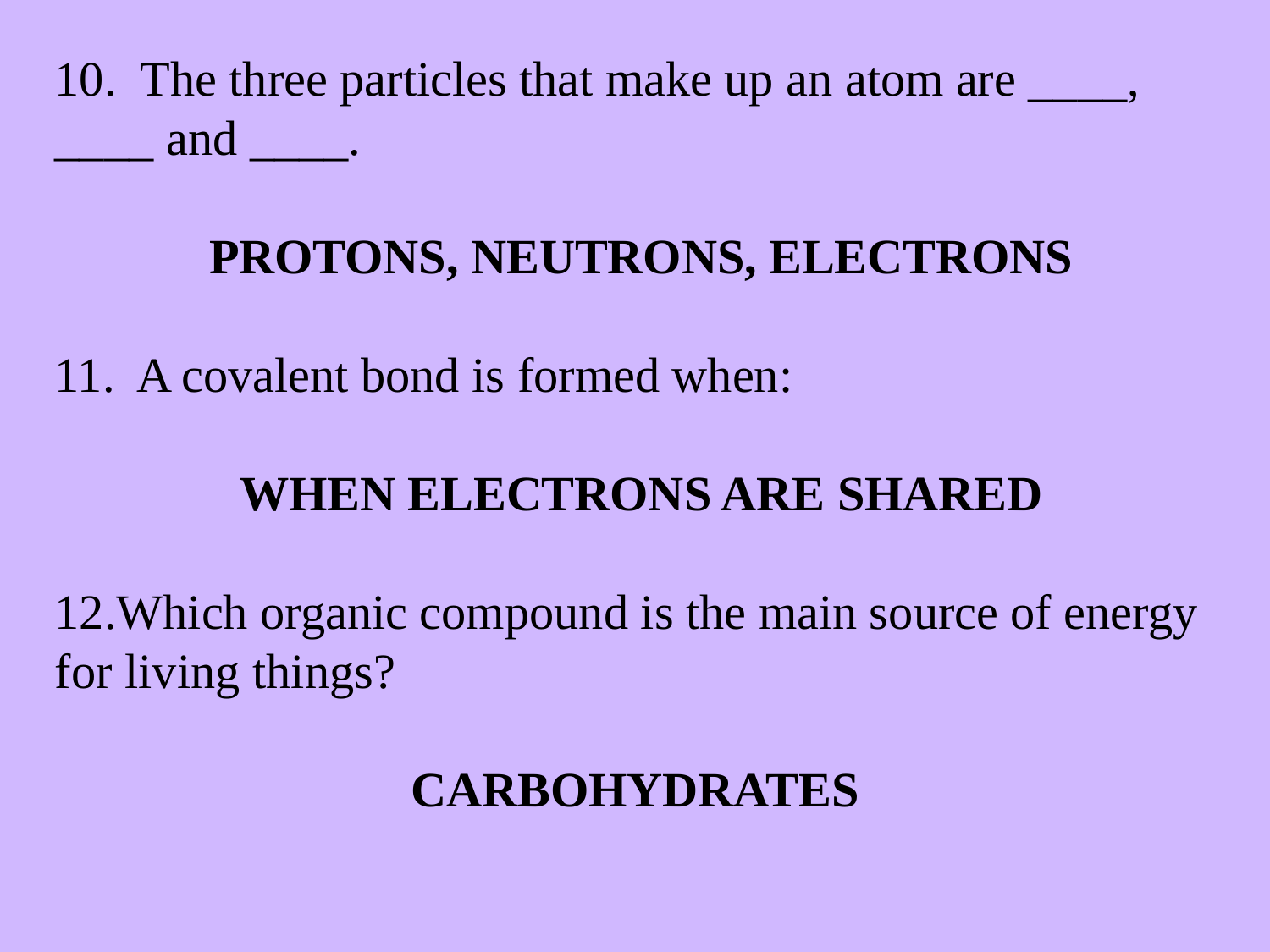

10.  The three particles that make up an atom are ____, ____ and ____.

 PROTONS, NEUTRONS, ELECTRONS

11.  A covalent bond is formed when:

 WHEN ELECTRONS ARE SHARED

Which organic compound is the main source of energy
for living things?

CARBOHYDRATES